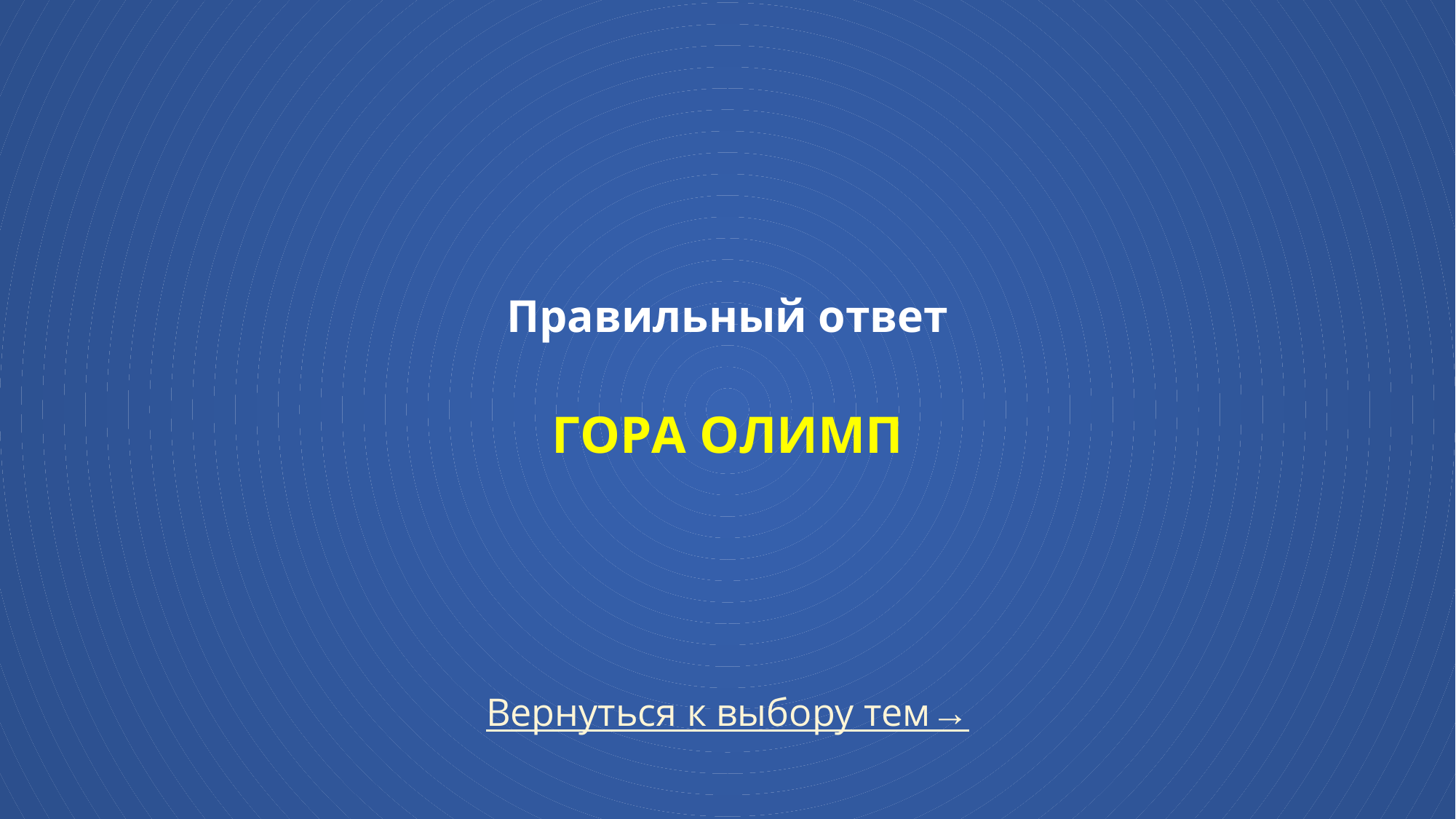

# Правильный ответ Гора Олимп
Вернуться к выбору тем→